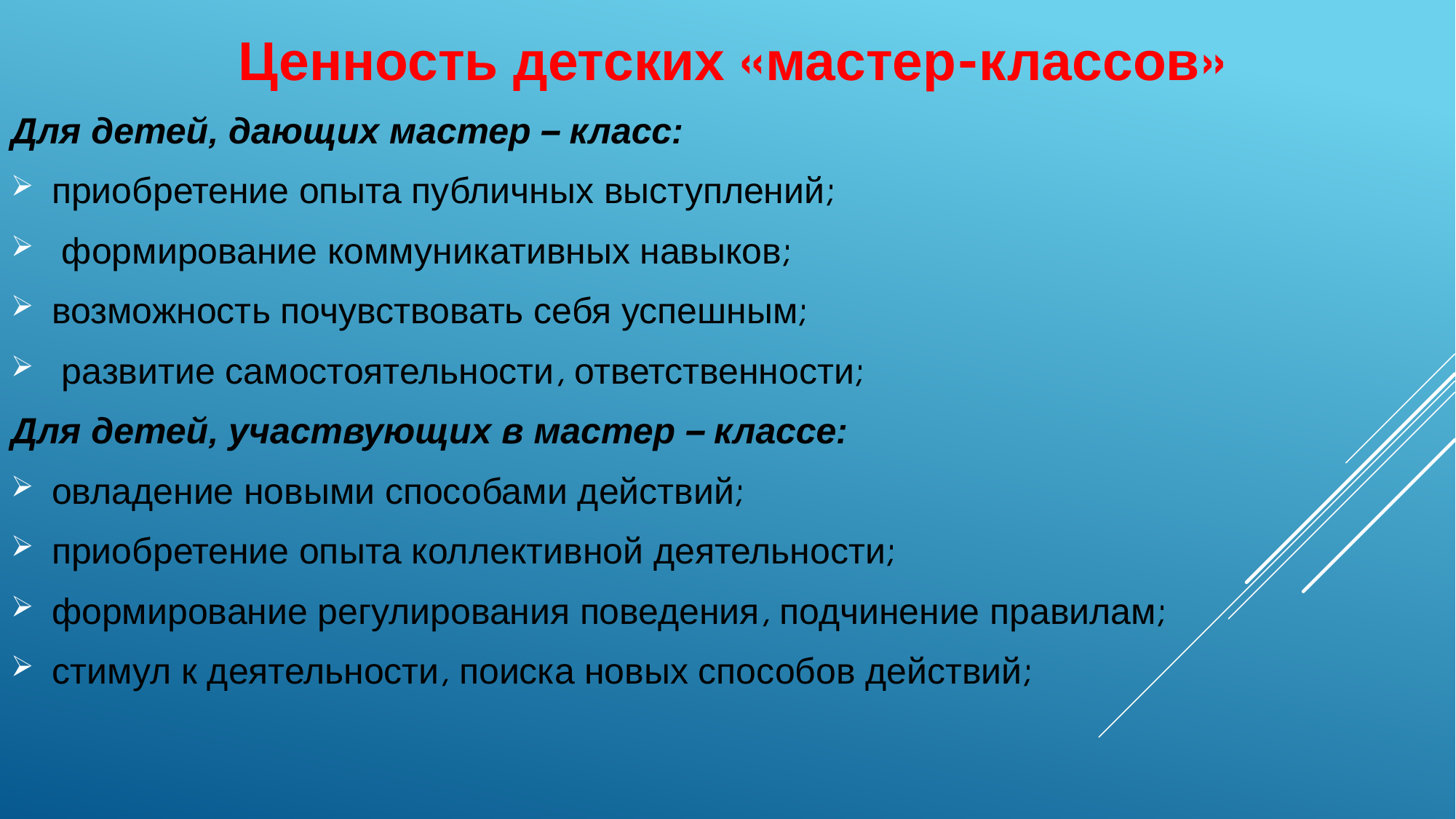

Ценность детских «мастер-классов»
Для детей, дающих мастер – класс:
приобретение опыта публичных выступлений;
 формирование коммуникативных навыков;
возможность почувствовать себя успешным;
 развитие самостоятельности, ответственности;
Для детей, участвующих в мастер – классе:
овладение новыми способами действий;
приобретение опыта коллективной деятельности;
формирование регулирования поведения, подчинение правилам;
стимул к деятельности, поиска новых способов действий;